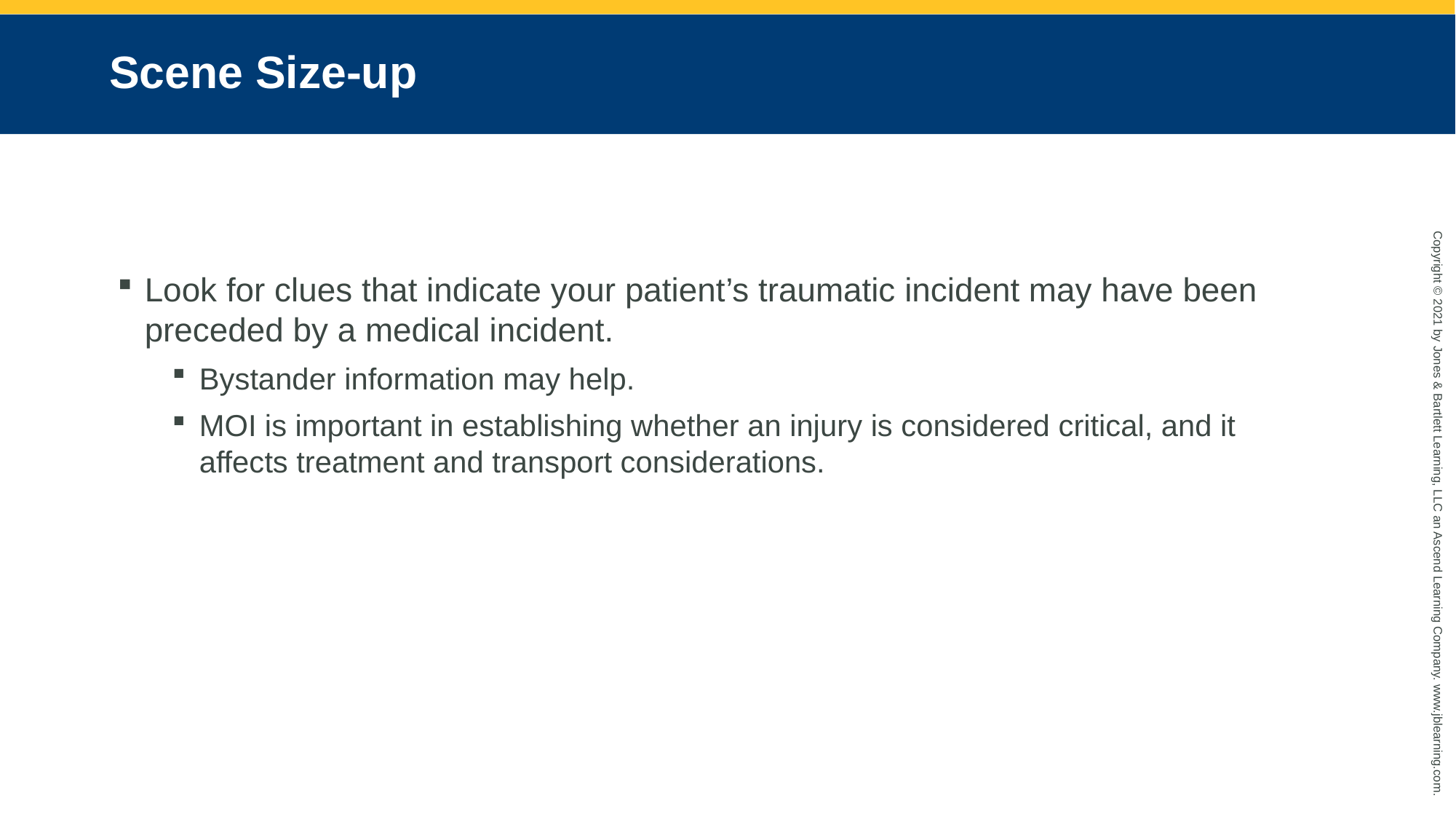

# Scene Size-up
Look for clues that indicate your patient’s traumatic incident may have been preceded by a medical incident.
Bystander information may help.
MOI is important in establishing whether an injury is considered critical, and it affects treatment and transport considerations.